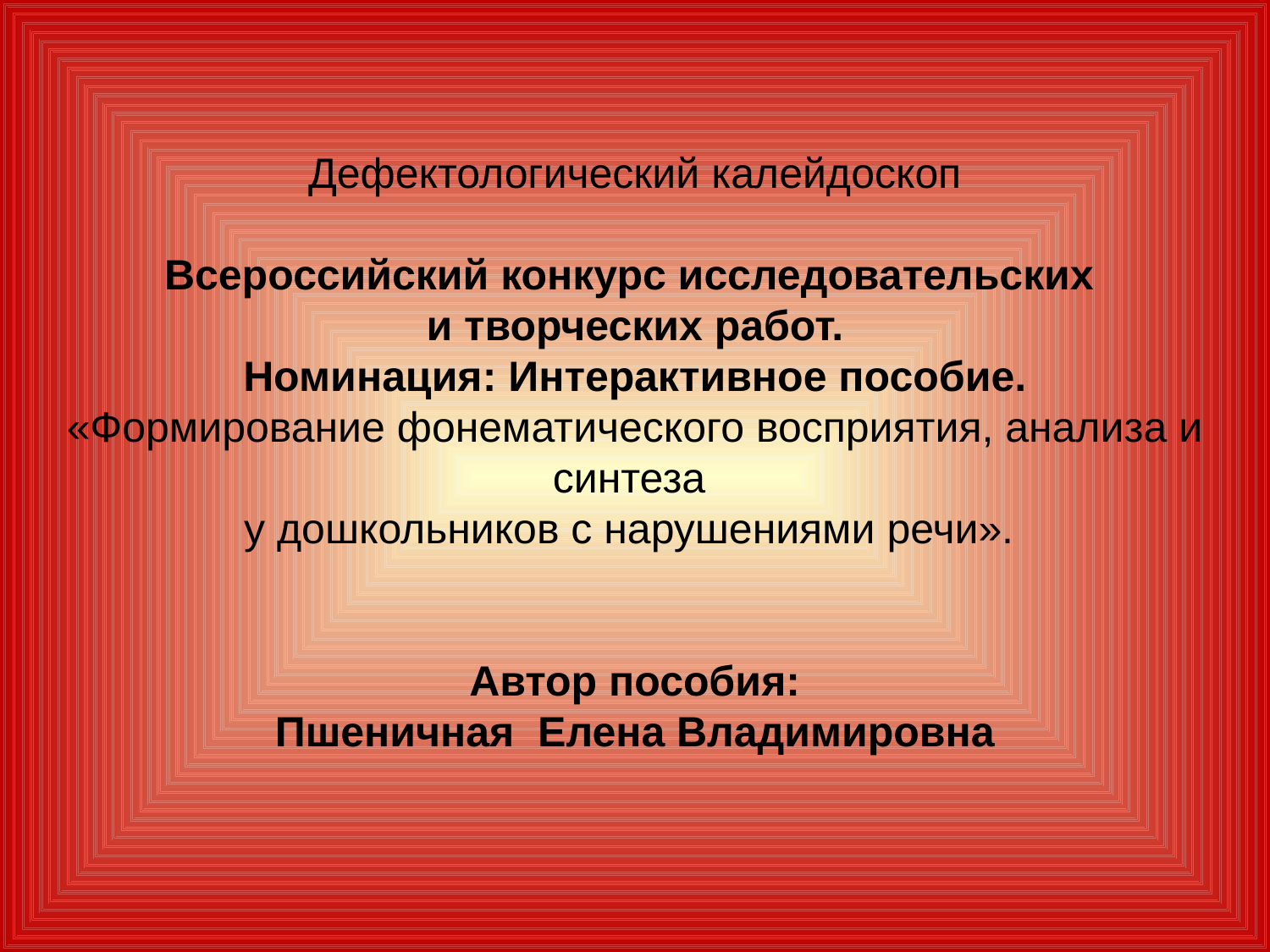

# Дефектологический калейдоскоп Всероссийский конкурс исследовательских и творческих работ. Номинация: Интерактивное пособие. «Формирование фонематического восприятия, анализа и синтеза у дошкольников с нарушениями речи». Автор пособия: Пшеничная  Елена Владимировна